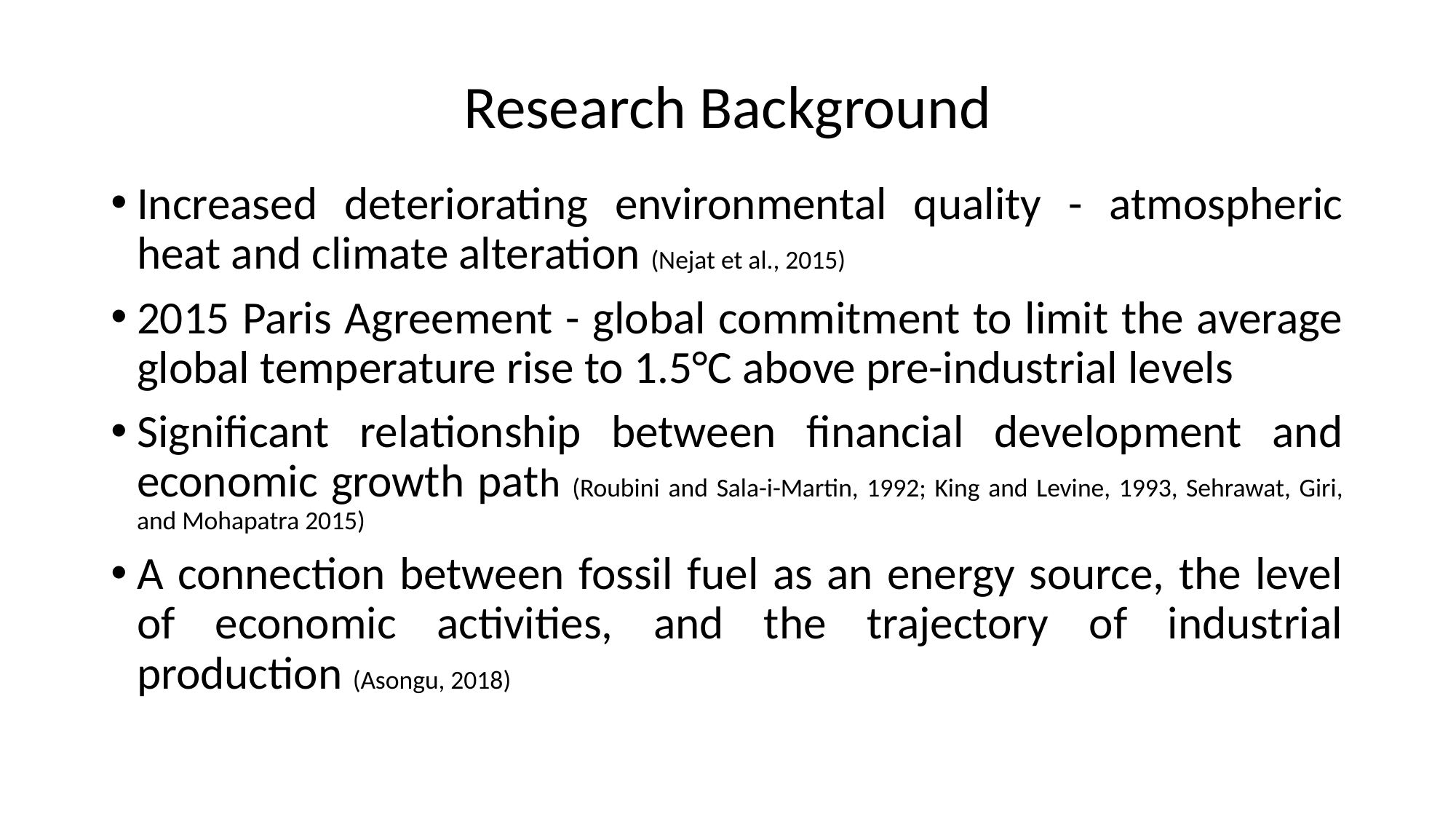

# Research Background
Increased deteriorating environmental quality - atmospheric heat and climate alteration (Nejat et al., 2015)
2015 Paris Agreement - global commitment to limit the average global temperature rise to 1.5°C above pre-industrial levels
Significant relationship between financial development and economic growth path (Roubini and Sala-i-Martin, 1992; King and Levine, 1993, Sehrawat, Giri, and Mohapatra 2015)
A connection between fossil fuel as an energy source, the level of economic activities, and the trajectory of industrial production (Asongu, 2018)